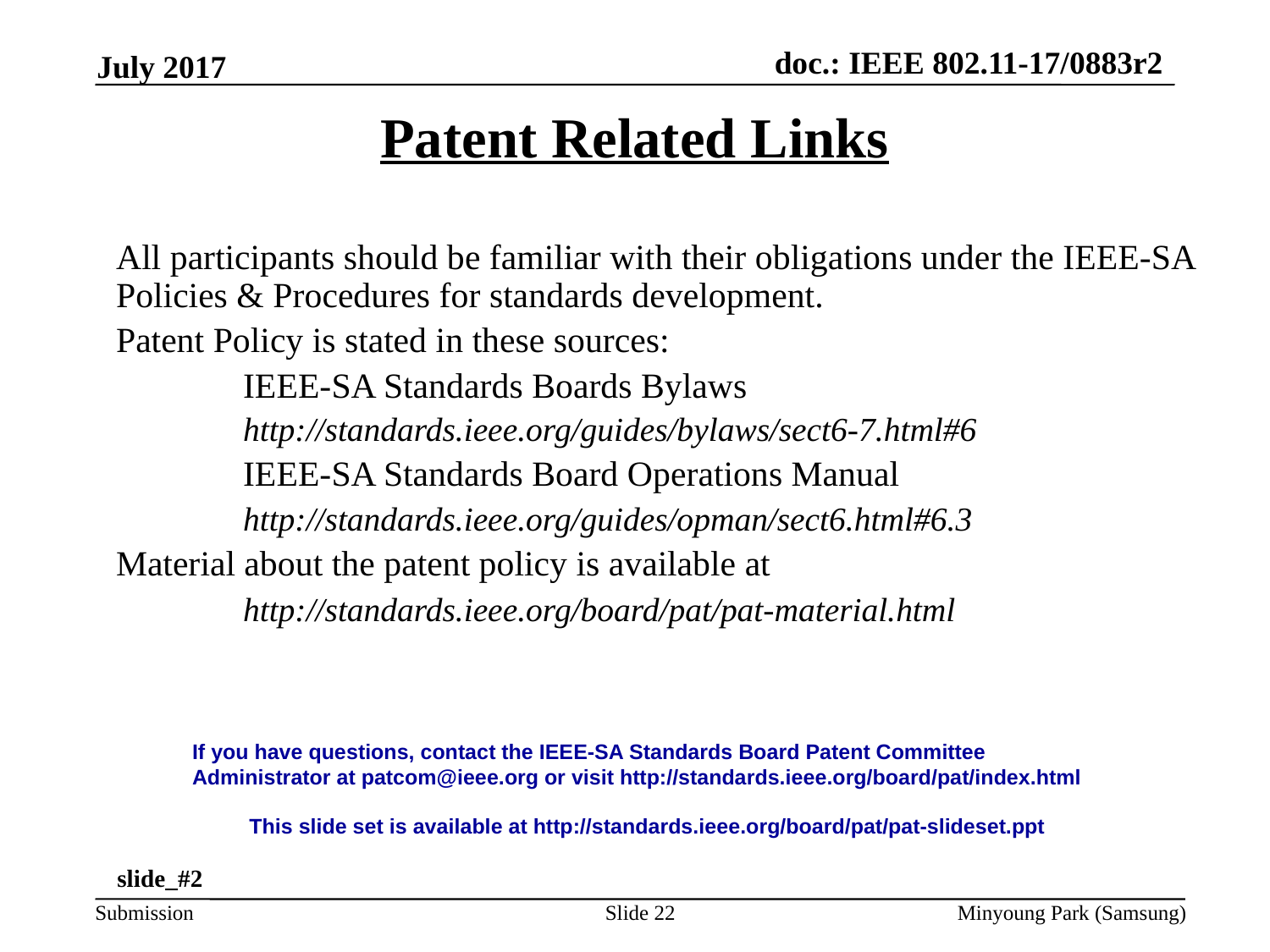

July 2017
Patent Related Links
	All participants should be familiar with their obligations under the IEEE-SA Policies & Procedures for standards development.
	Patent Policy is stated in these sources:
		IEEE-SA Standards Boards Bylaws
		http://standards.ieee.org/guides/bylaws/sect6-7.html#6
		IEEE-SA Standards Board Operations Manual
		http://standards.ieee.org/guides/opman/sect6.html#6.3
	Material about the patent policy is available at
		http://standards.ieee.org/board/pat/pat-material.html
If you have questions, contact the IEEE-SA Standards Board Patent Committee Administrator at patcom@ieee.org or visit http://standards.ieee.org/board/pat/index.html

This slide set is available at http://standards.ieee.org/board/pat/pat-slideset.ppt
slide_#2
Slide 22
Minyoung Park (Samsung)